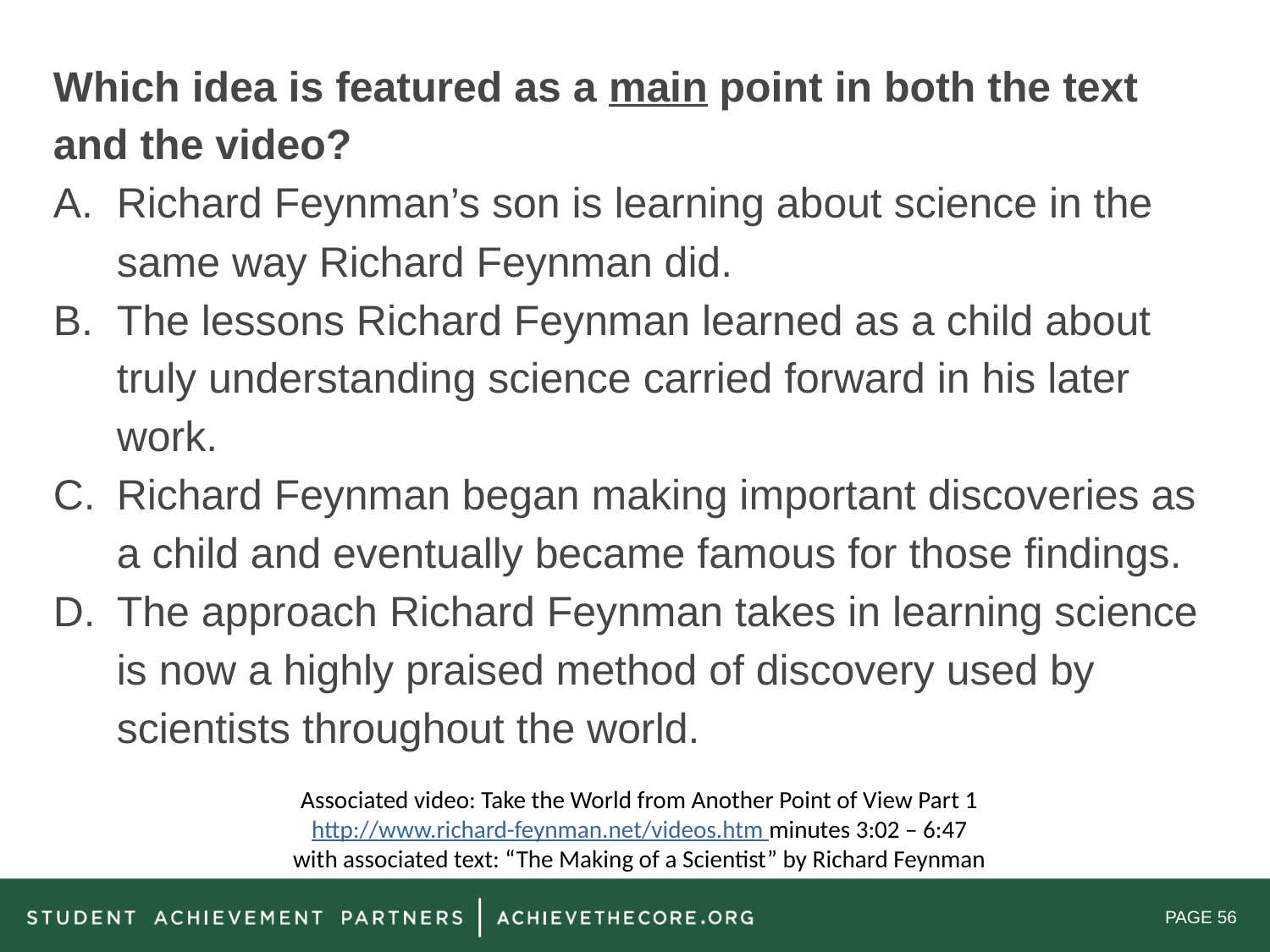

Which idea is featured as a main point in both the text and the video?
Richard Feynman’s son is learning about science in the same way Richard Feynman did.
The lessons Richard Feynman learned as a child about truly understanding science carried forward in his later work.
Richard Feynman began making important discoveries as a child and eventually became famous for those findings.
The approach Richard Feynman takes in learning science is now a highly praised method of discovery used by scientists throughout the world.

Associated video: Take the World from Another Point of View Part 1
 http://www.richard-feynman.net/videos.htm minutes 3:02 – 6:47
with associated text: “The Making of a Scientist” by Richard Feynman